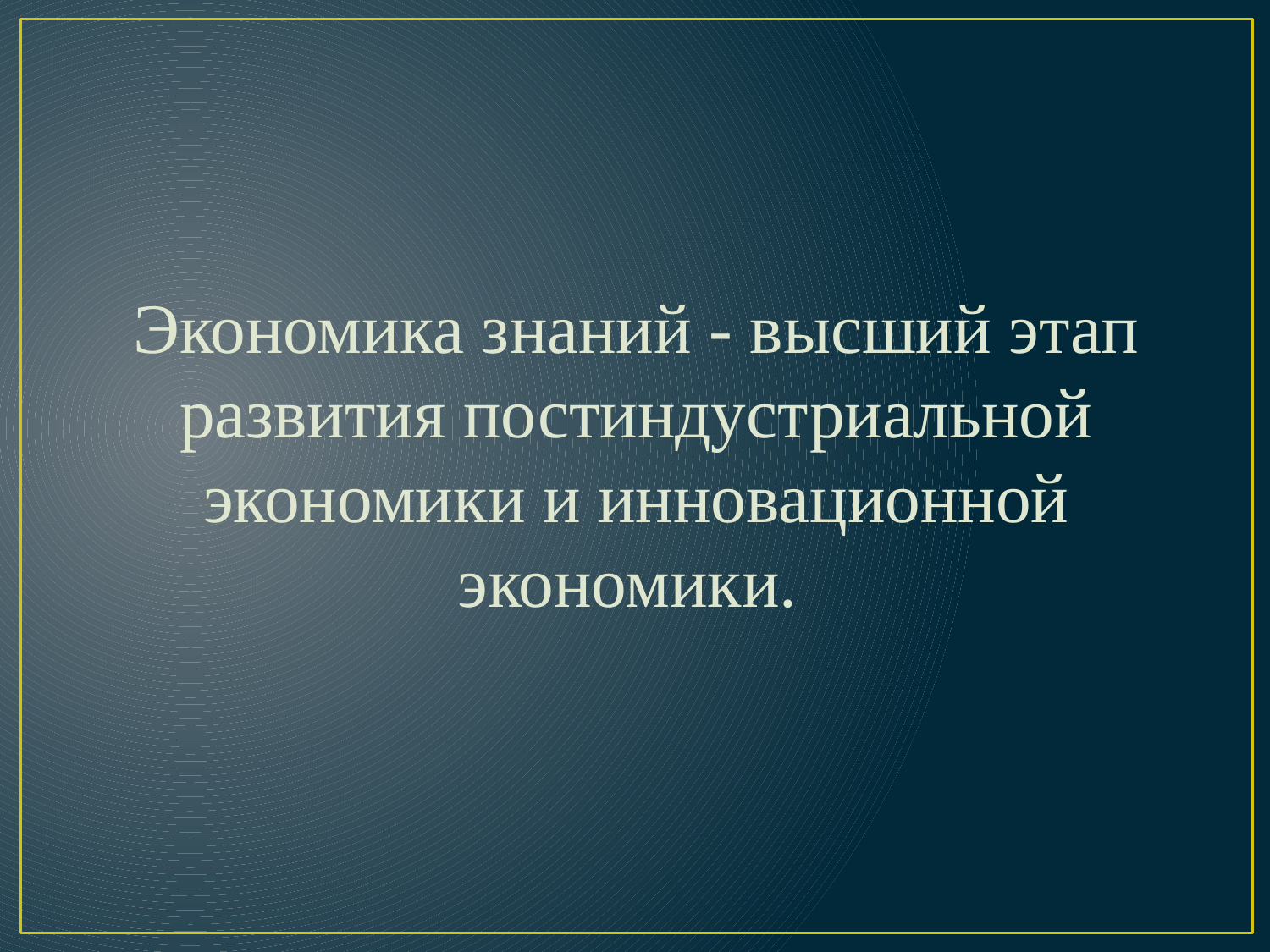

#
Экономика знаний - высший этап развития постиндустриальной экономики и инновационной экономики.